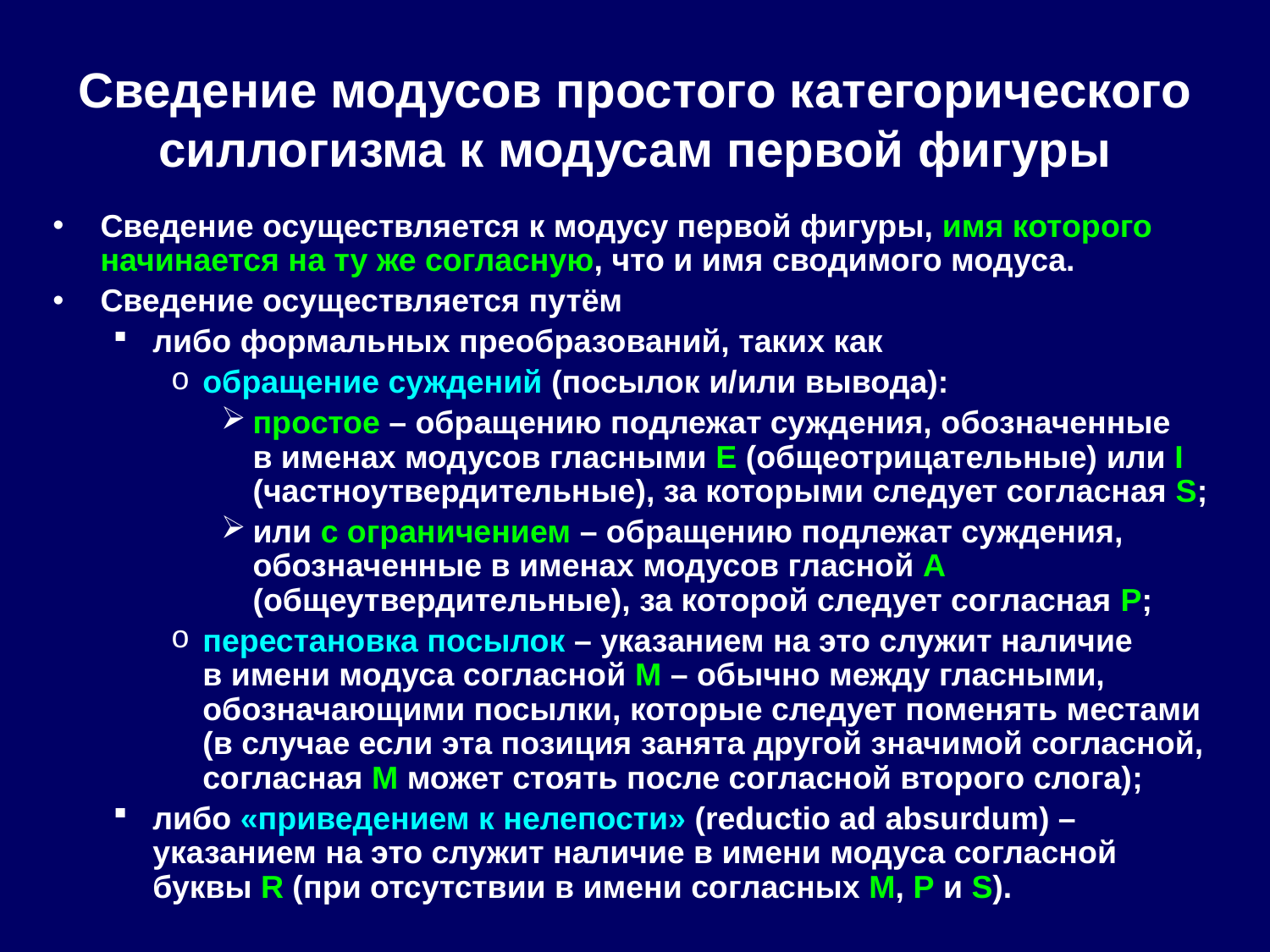

# Сведение модусов простого категорического силлогизма к модусам первой фигуры
Сведение осуществляется к модусу первой фигуры, имя которого начинается на ту же согласную, что и имя сводимого модуса.
Сведение осуществляется путём
либо формальных преобразований, таких как
обращение суждений (посылок и/или вывода):
простое – обращению подлежат суждения, обозначенные
в именах модусов гласными E (общеотрицательные) или I
(частноутвердительные), за которыми следует согласная S;
или с ограничением – обращению подлежат суждения, обозначенные в именах модусов гласной A (общеутвердительные), за которой следует согласная P;
перестановка посылок – указанием на это служит наличие
в имени модуса согласной M – обычно между гласными, обозначающими посылки, которые следует поменять местами (в случае если эта позиция занята другой значимой согласной, согласная M может стоять после согласной второго слога);
либо «приведением к нелепости» (reductio ad absurdum) – указанием на это служит наличие в имени модуса согласной буквы R (при отсутствии в имени согласных M, P и S).